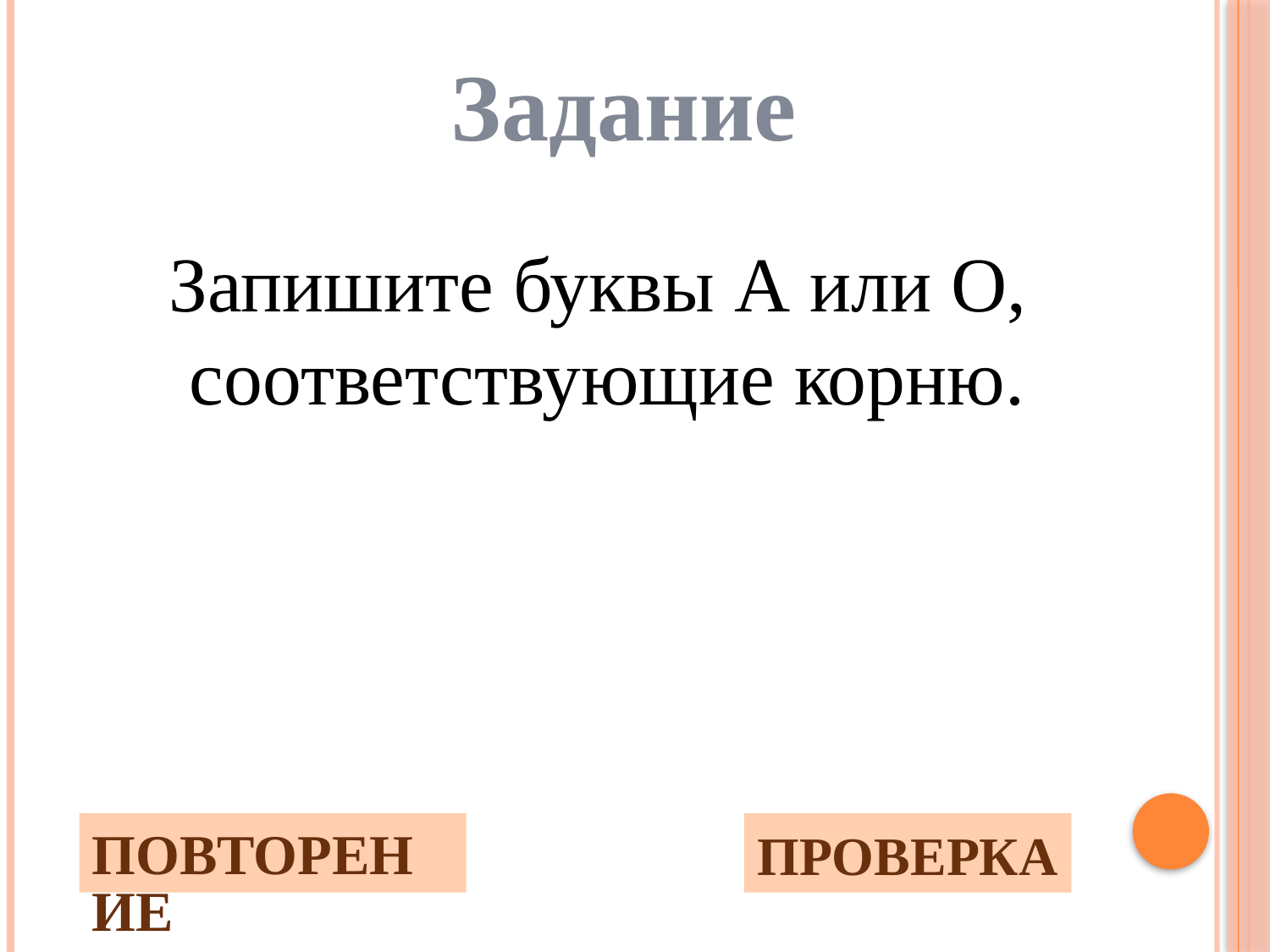

#
Задание
Запишите буквы А или О, соответствующие корню.

Повторение
Проверка